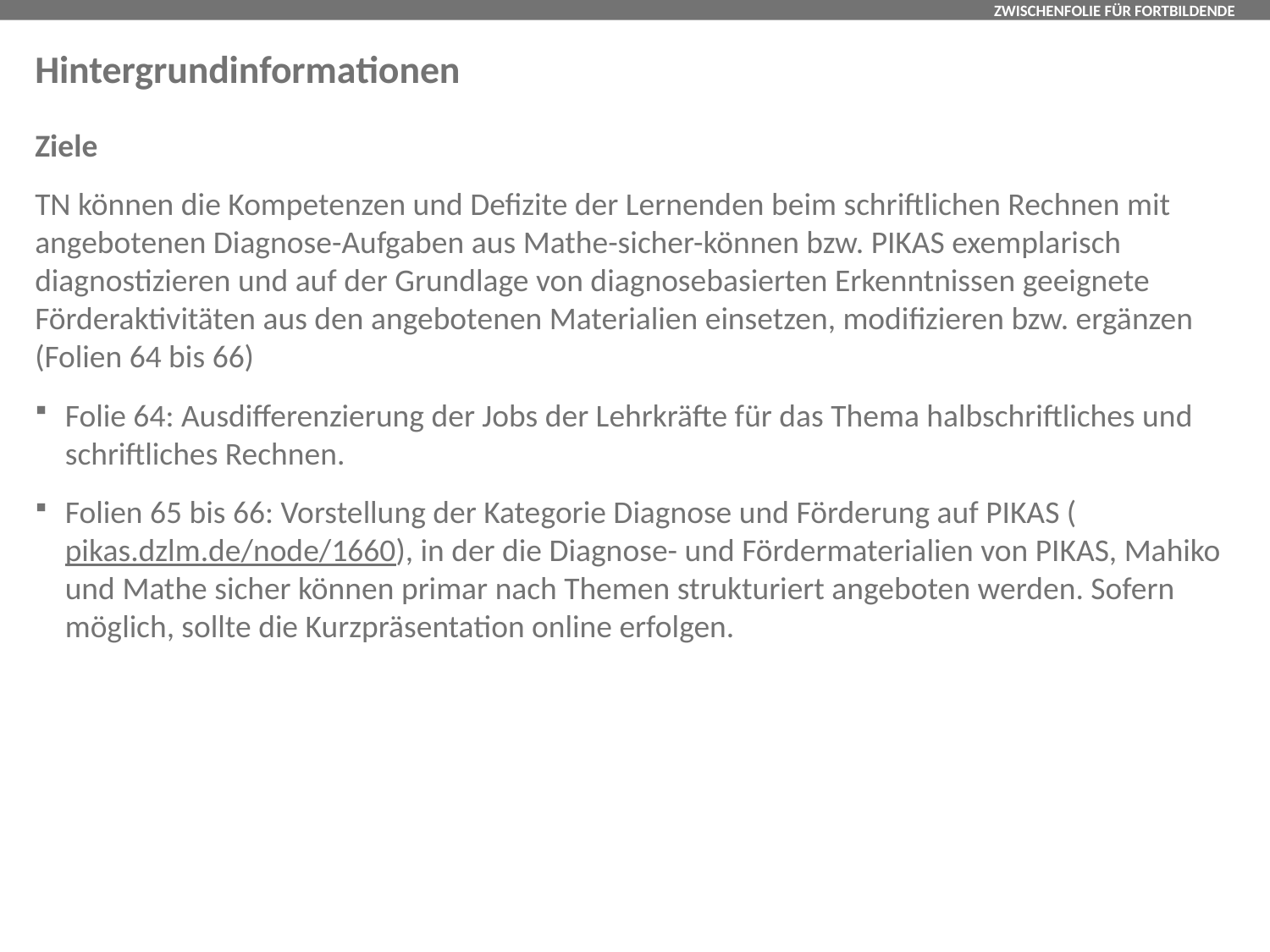

# Hintergrundinformationen
Ziele
TN können die Kompetenzen und Defizite der Lernenden beim schriftlichen Rechnen mit angebotenen Diagnose-Aufgaben aus Mathe-sicher-können bzw. PIKAS exemplarisch diagnostizieren und auf der Grundlage von diagnosebasierten Erkenntnissen geeignete Förderaktivitäten aus den angebotenen Materialien einsetzen, modifizieren bzw. ergänzen (Folien 64 bis 66)
Folie 64: Ausdifferenzierung der Jobs der Lehrkräfte für das Thema halbschriftliches und schriftliches Rechnen.
Folien 65 bis 66: Vorstellung der Kategorie Diagnose und Förderung auf PIKAS (pikas.dzlm.de/node/1660), in der die Diagnose- und Fördermaterialien von PIKAS, Mahiko und Mathe sicher können primar nach Themen strukturiert angeboten werden. Sofern möglich, sollte die Kurzpräsentation online erfolgen.